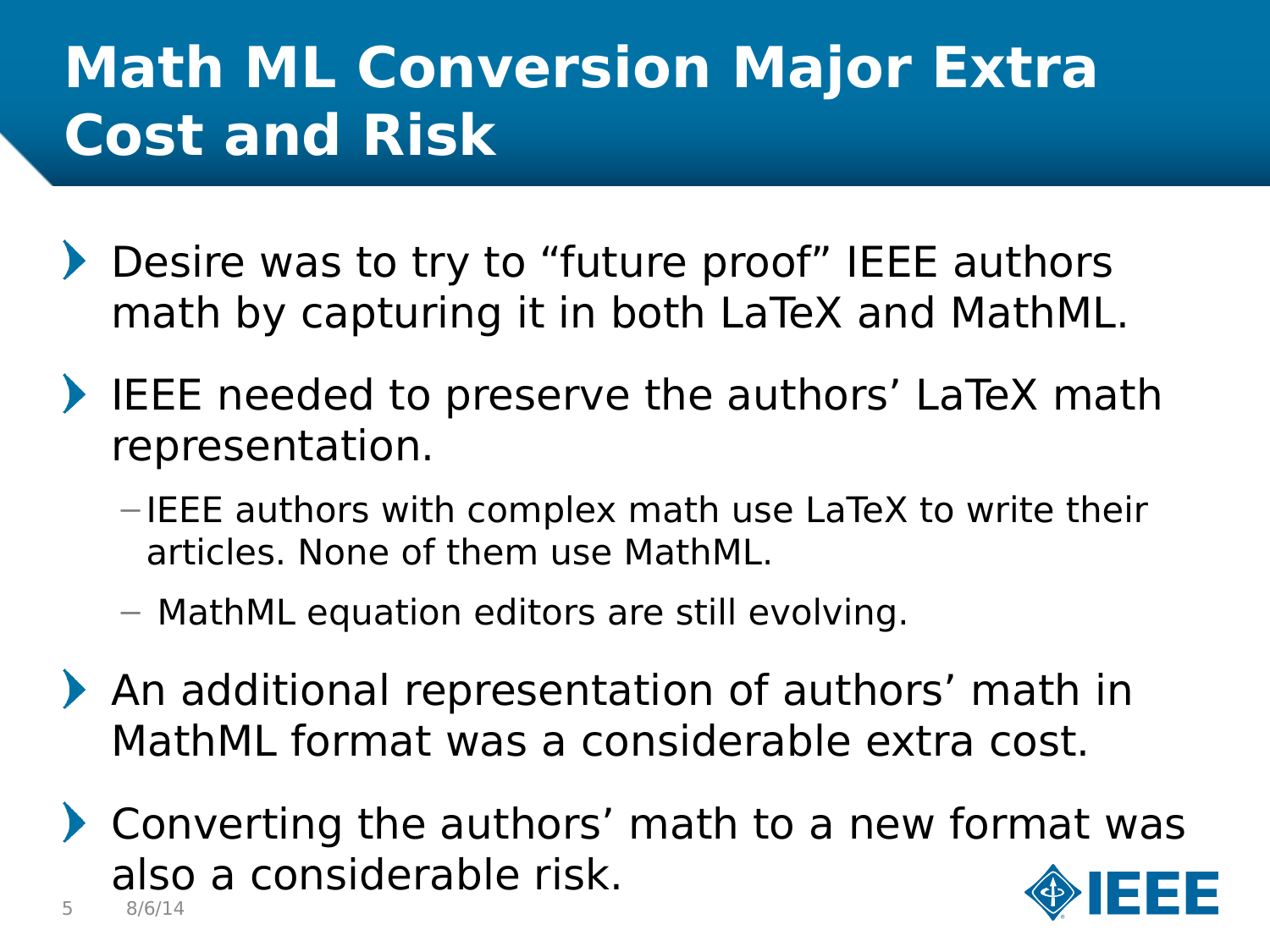

# Math ML Conversion Major Extra Cost and Risk
Desire was to try to “future proof” IEEE authors math by capturing it in both LaTeX and MathML.
IEEE needed to preserve the authors’ LaTeX math representation.
IEEE authors with complex math use LaTeX to write their articles. None of them use MathML.
 MathML equation editors are still evolving.
An additional representation of authors’ math in MathML format was a considerable extra cost.
Converting the authors’ math to a new format was also a considerable risk.
5
 8/6/14